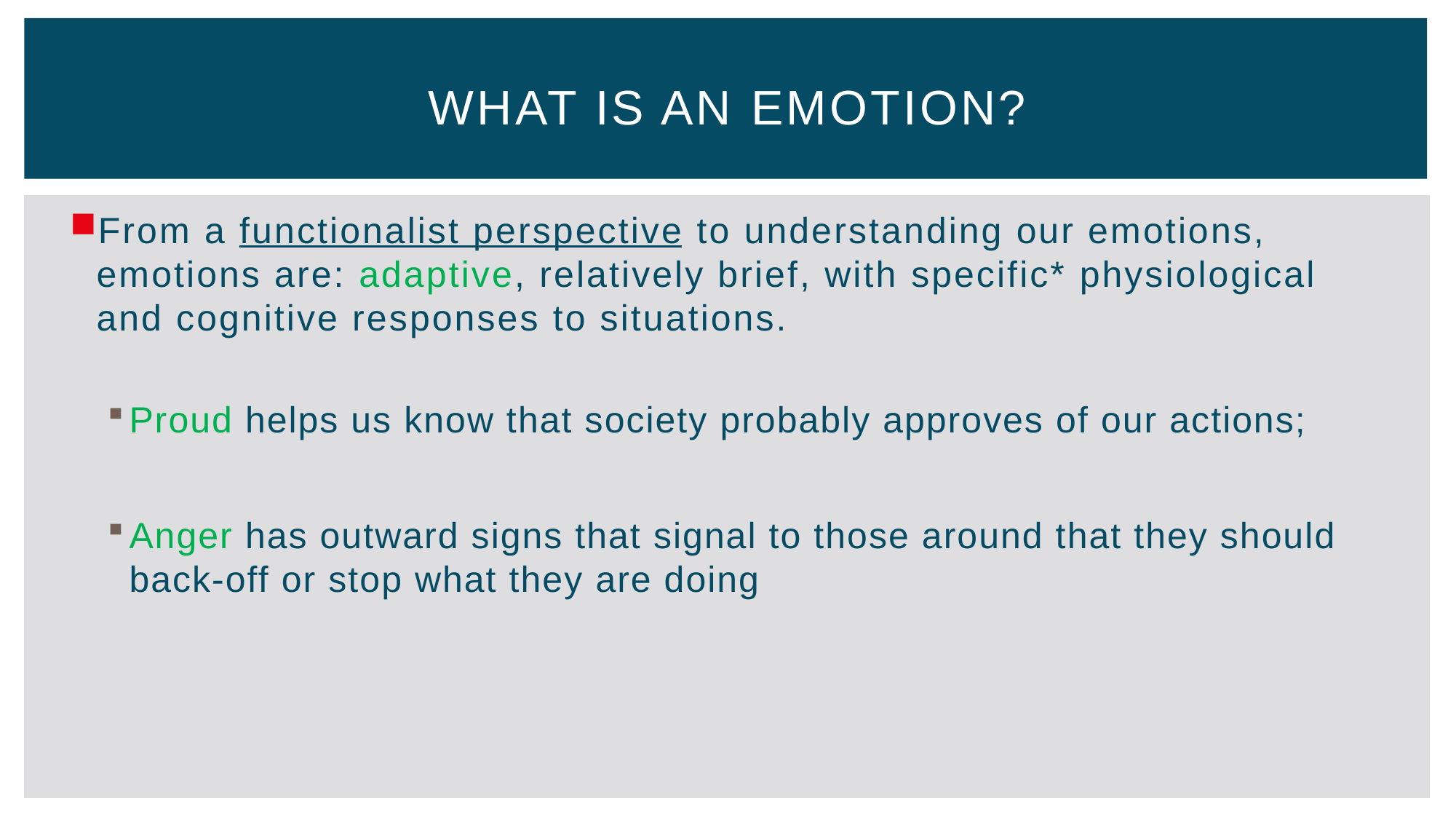

# What is an Emotion?

From a functionalist perspective to understanding our emotions, emotions are: adaptive, relatively brief, with specific* physiological and cognitive responses to situations.

Proud helps us know that society probably approves of our actions;

Anger has outward signs that signal to those around that they should back-off or stop what they are doing